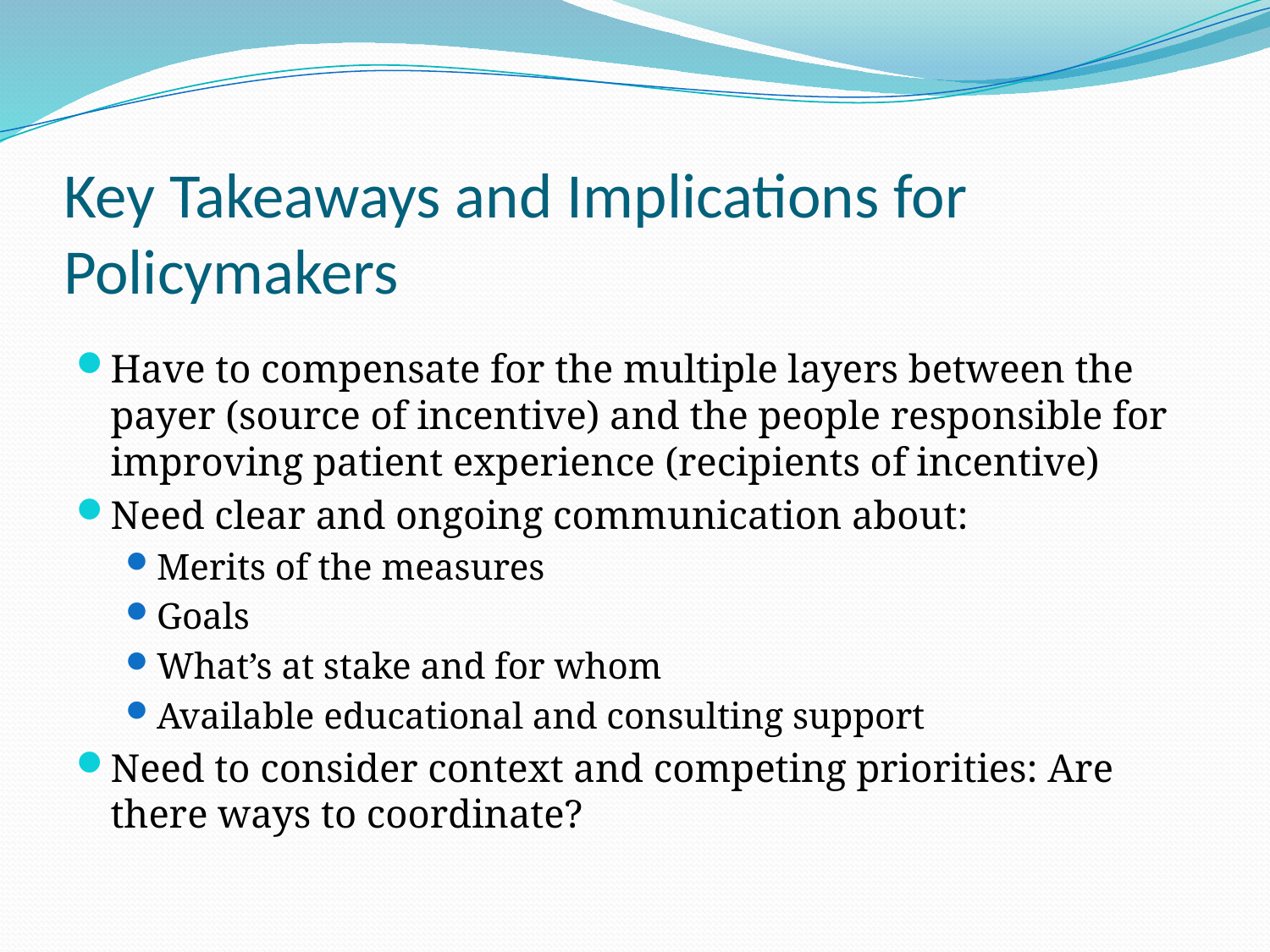

# Key Takeaways and Implications for Policymakers
Have to compensate for the multiple layers between the payer (source of incentive) and the people responsible for improving patient experience (recipients of incentive)
Need clear and ongoing communication about:
Merits of the measures
Goals
What’s at stake and for whom
Available educational and consulting support
Need to consider context and competing priorities: Are there ways to coordinate?